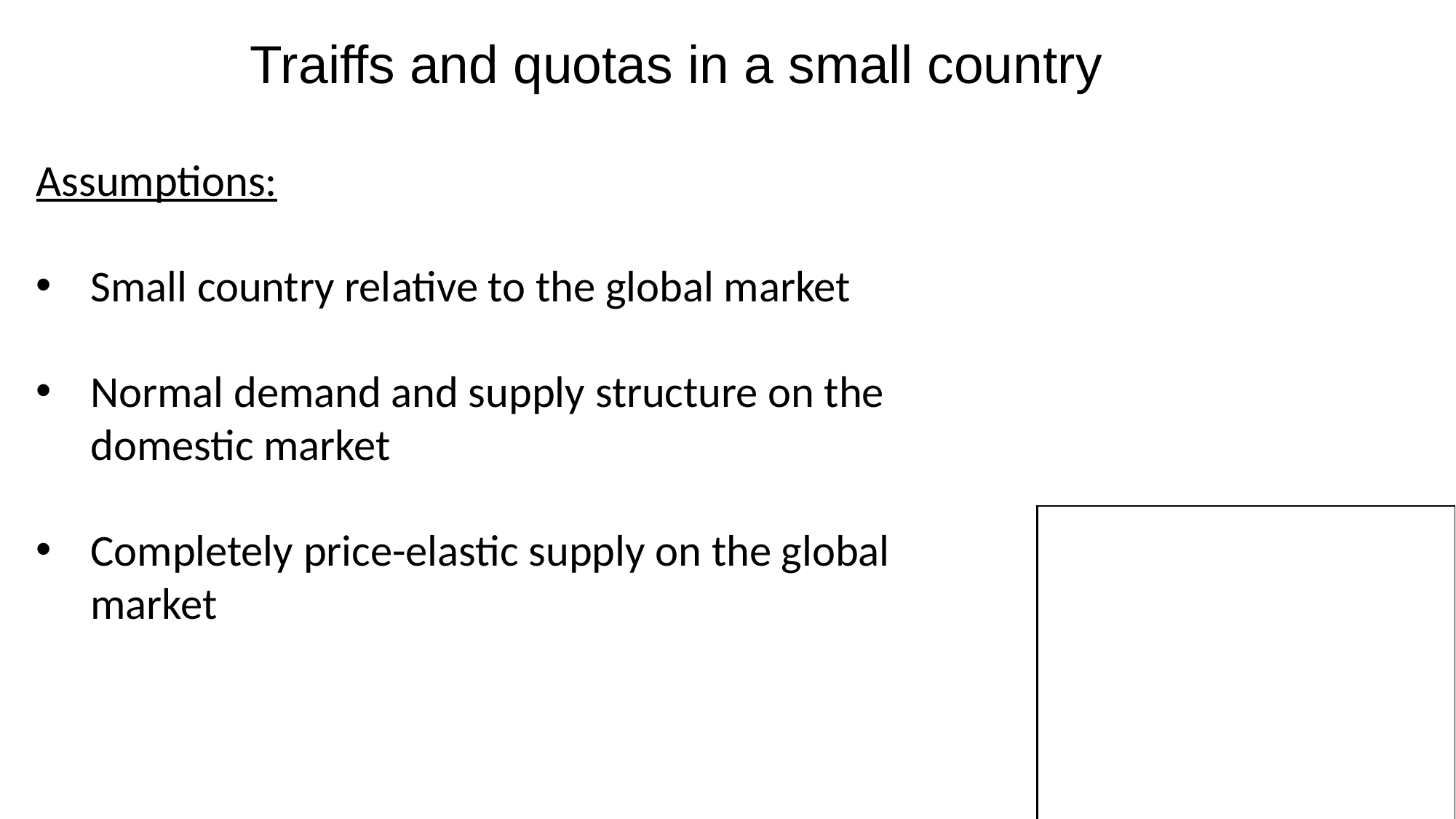

Traiffs and quotas in a small country
Assumptions:

Small country relative to the global market

Normal demand and supply structure on the domestic market

Completely price-elastic supply on the global market